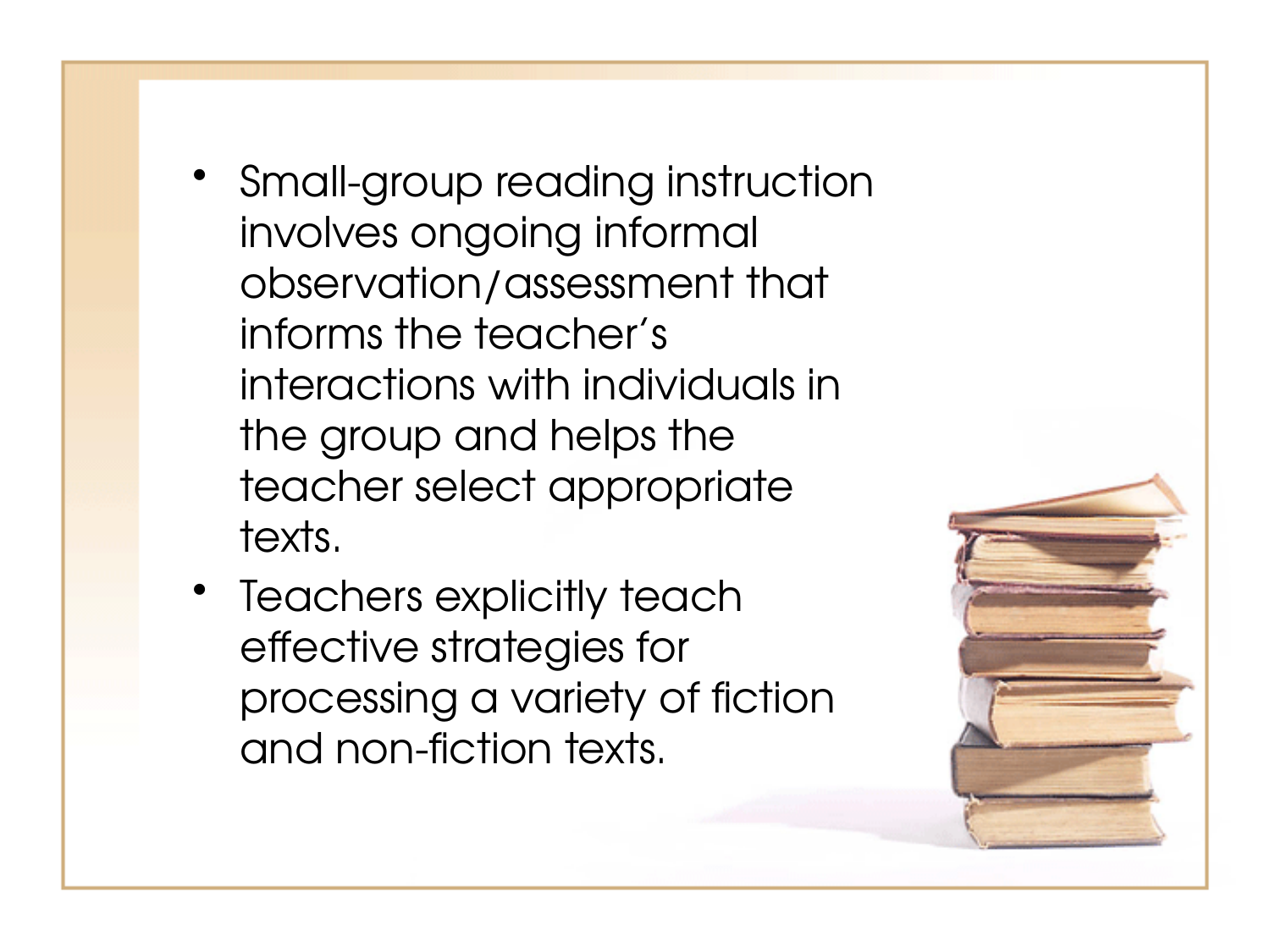

Small-group reading instruction involves ongoing informal observation/assessment that informs the teacher’s interactions with individuals in the group and helps the teacher select appropriate texts.
Teachers explicitly teach effective strategies for processing a variety of fiction and non-fiction texts.